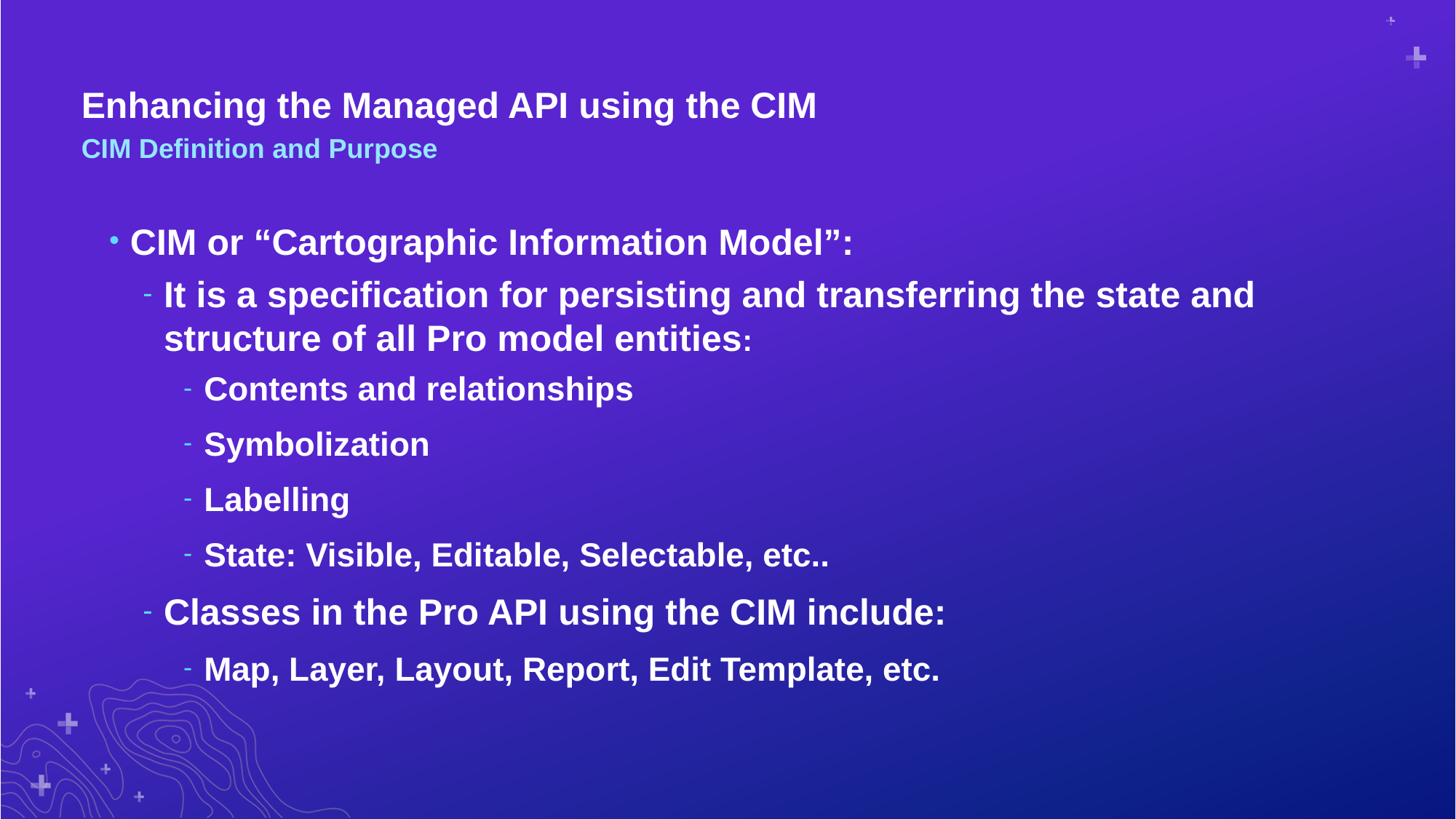

# Enhancing the Managed API using the CIM
CIM Definition and Purpose
CIM or “Cartographic Information Model”:
It is a specification for persisting and transferring the state and structure of all Pro model entities:
Contents and relationships
Symbolization
Labelling
State: Visible, Editable, Selectable, etc..
Classes in the Pro API using the CIM include:
Map, Layer, Layout, Report, Edit Template, etc.